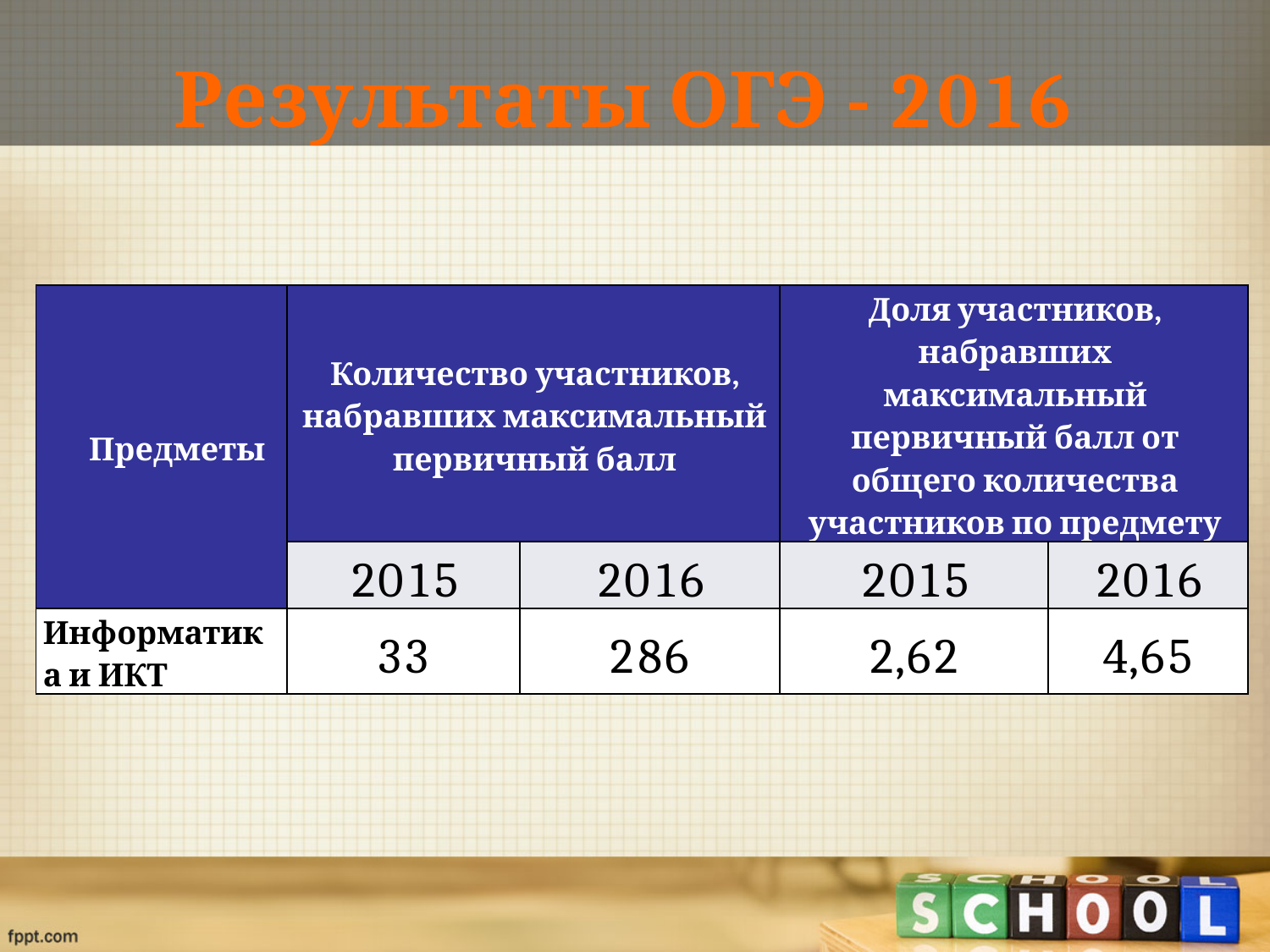

# Результаты ОГЭ - 2016
| Предметы | Количество участников, набравших максимальный первичный балл |  | Доля участников, набравших максимальный первичный балл от общего количества участников по предмету |  |
| --- | --- | --- | --- | --- |
|  | 2015 | 2016 | 2015 | 2016 |
| Информатика и ИКТ | 33 | 286 | 2,62 | 4,65 |